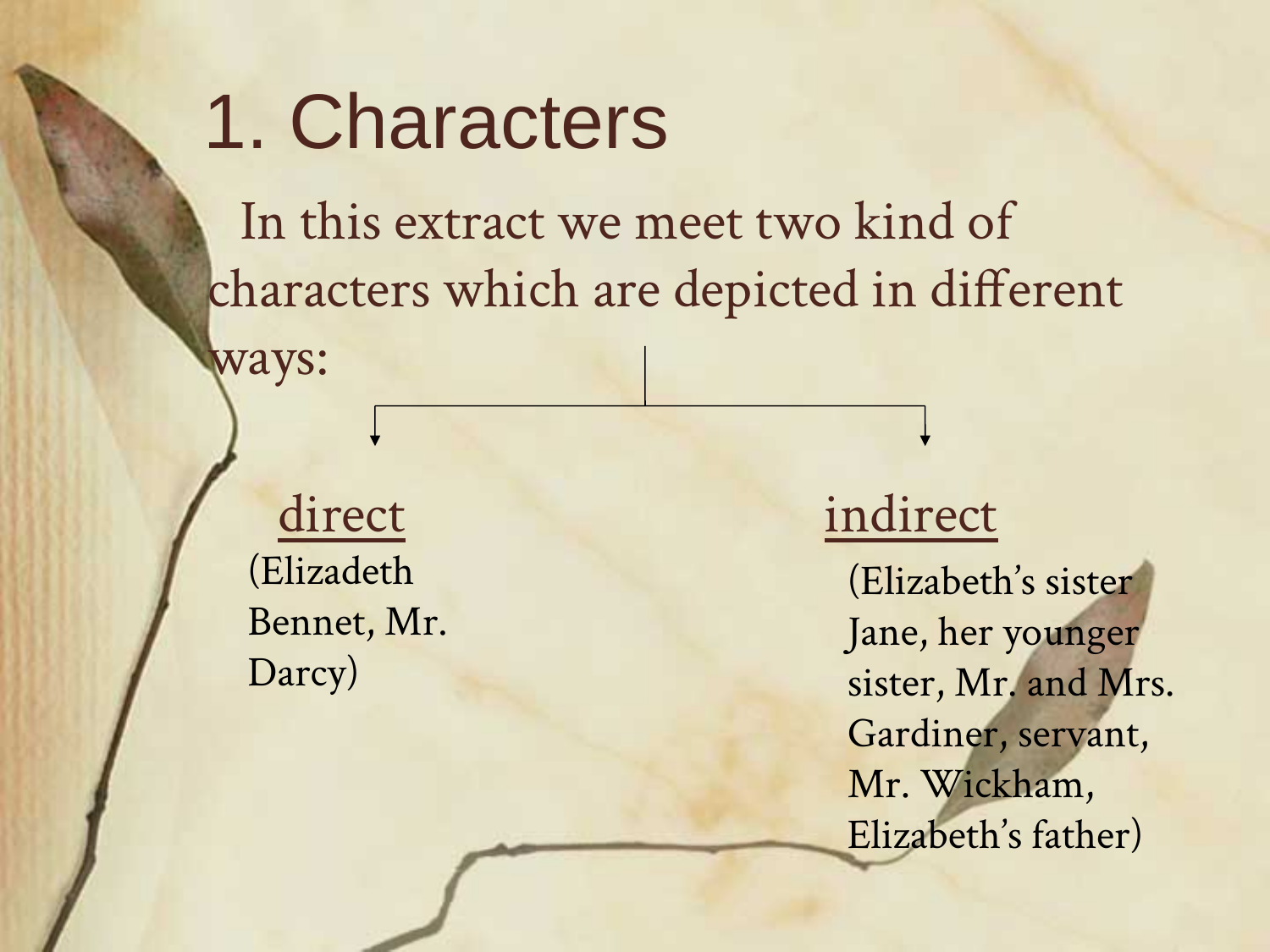

1. Characters
In this extract we meet two kind of characters which are depicted in different ways:

   direct                                 indirect

(Elizadeth Bennet, Mr. Darcy)
(Elizabeth’s sister Jane, her younger sister, Mr. and Mrs. Gardiner, servant, Mr. Wickham, Elizabeth’s father)